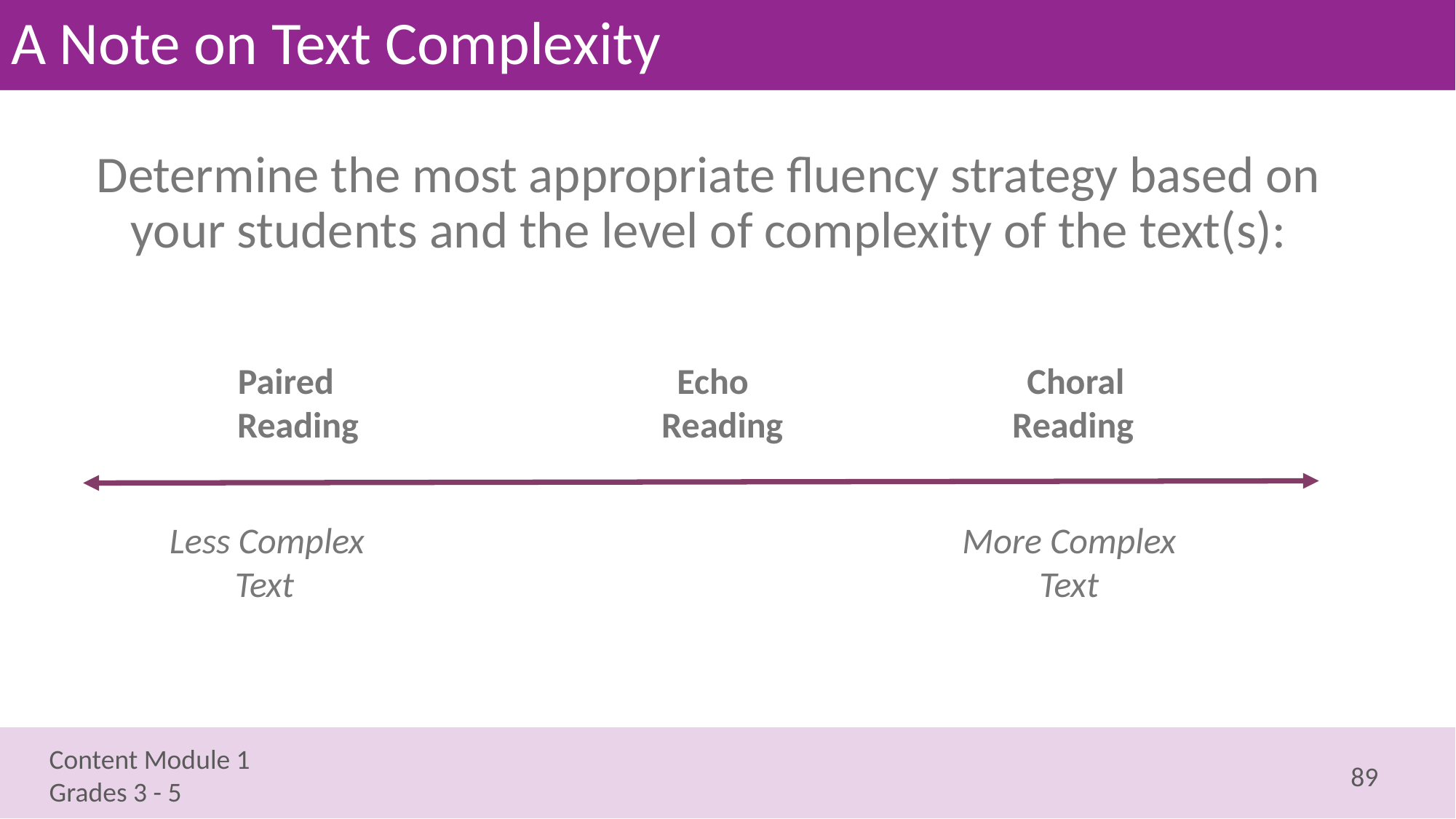

# A Note on Text Complexity
Determine the most appropriate fluency strategy based on your students and the level of complexity of the text(s):

Paired                                          Echo                                  Choral
Reading                                     Reading                            Reading
Less Complex                                                                         More Complex
        Text                                                                                           Text
89